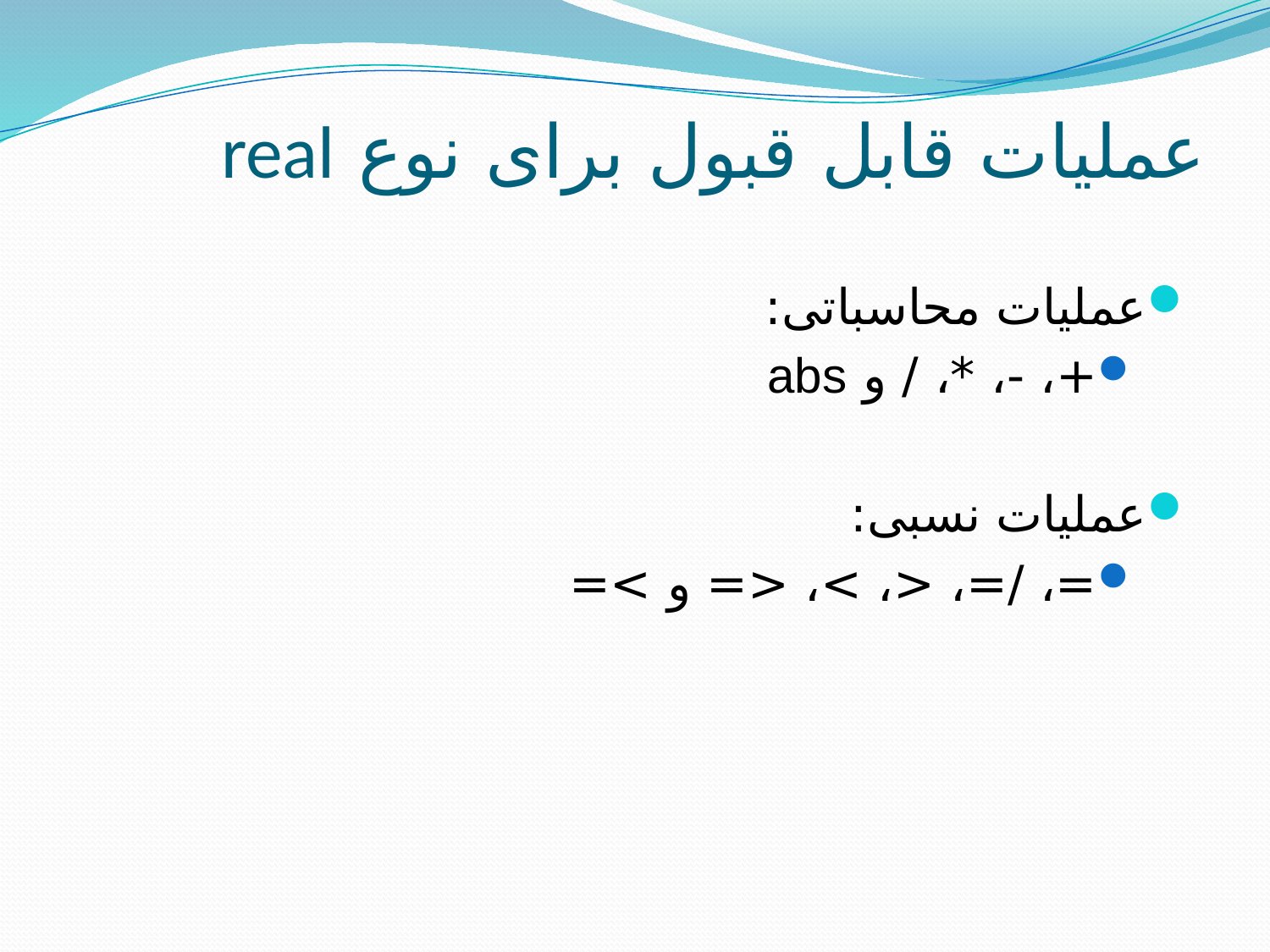

# عملیات قابل قبول برای نوع real
عملیات محاسباتی:
+، -، *، / و abs

عملیات نسبی:
=، /=، <، >، <= و >=